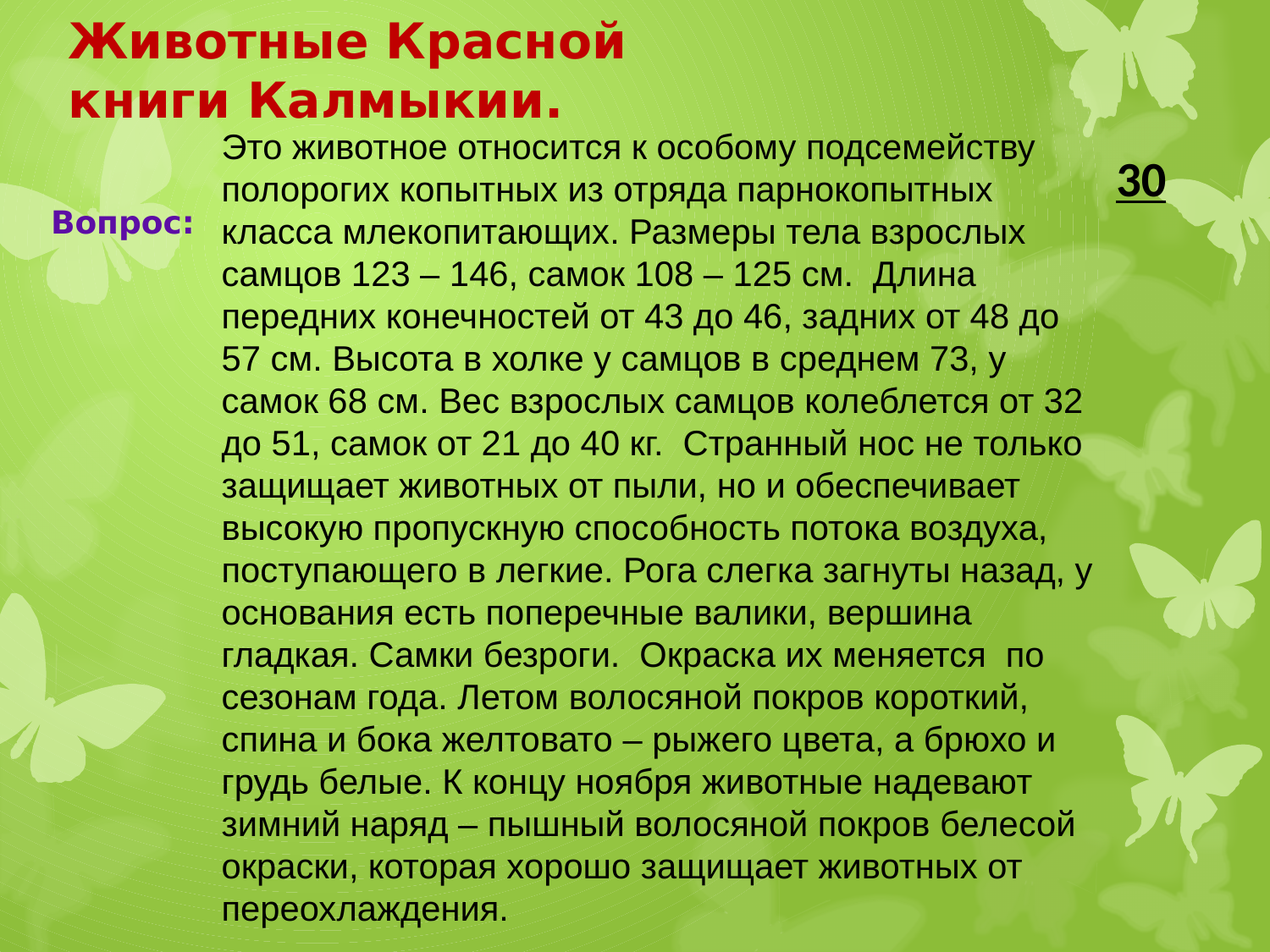

Животные Красной книги Калмыкии.
Это животное относится к особому подсемейству полорогих копытных из отряда парнокопытных класса млекопитающих. Размеры тела взрослых самцов 123 – 146, самок 108 – 125 см.  Длина передних конечностей от 43 до 46, задних от 48 до 57 см. Высота в холке у самцов в среднем 73, у самок 68 см. Вес взрослых самцов колеблется от 32 до 51, самок от 21 до 40 кг.  Странный нос не только защищает животных от пыли, но и обеспечивает высокую пропускную способность потока воздуха, поступающего в легкие. Рога слегка загнуты назад, у основания есть поперечные валики, вершина гладкая. Самки безроги.  Окраска их меняется  по сезонам года. Летом волосяной покров короткий, спина и бока желтовато – рыжего цвета, а брюхо и грудь белые. К концу ноября животные надевают зимний наряд – пышный волосяной покров белесой окраски, которая хорошо защищает животных от переохлаждения.
30
Вопрос: